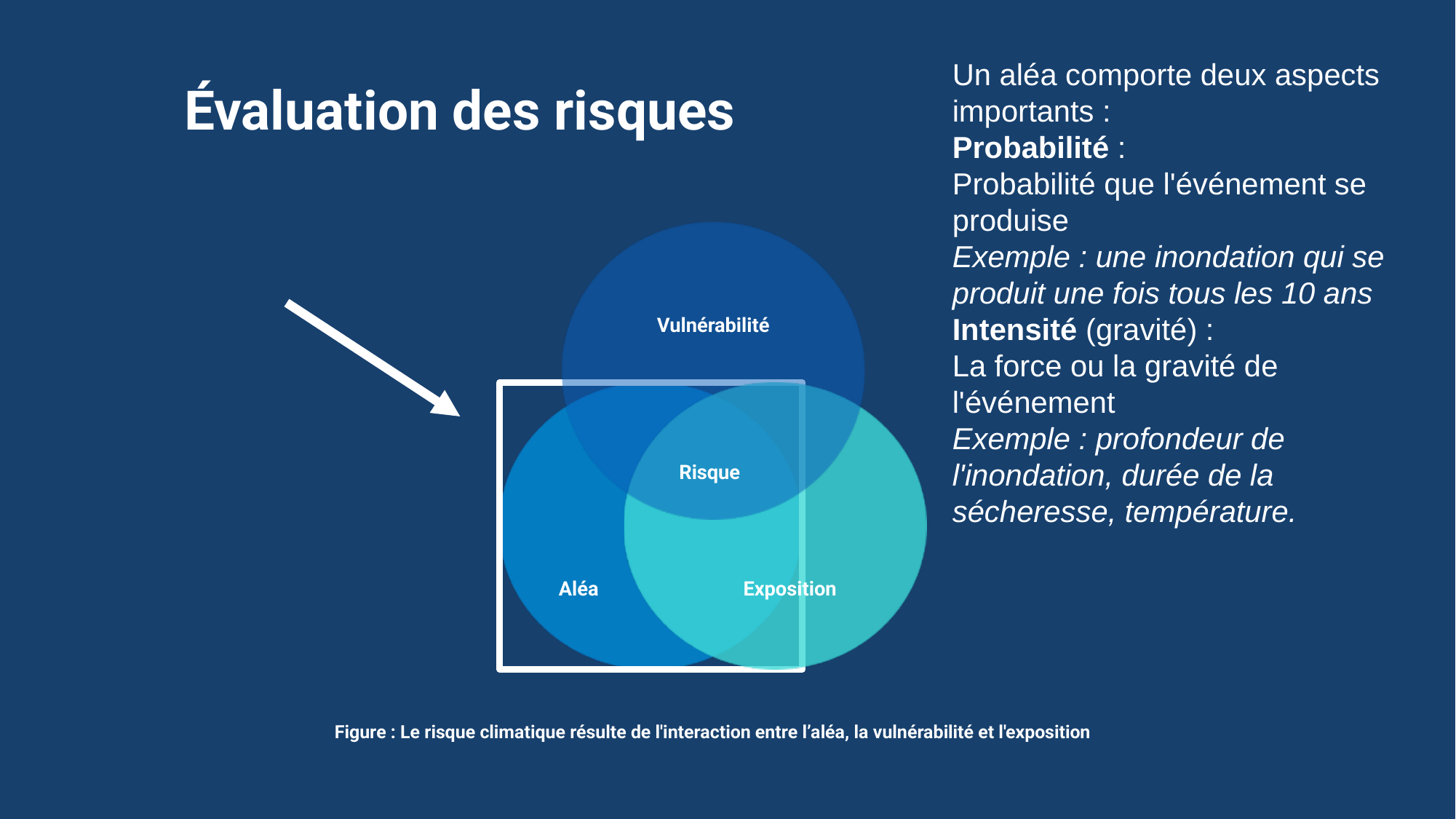

Évaluation des risques
Un aléa comporte deux aspects importants :
Probabilité :
Probabilité que l'événement se produise
Exemple : une inondation qui se produit une fois tous les 10 ans
Intensité (gravité) :
La force ou la gravité de l'événement
Exemple : profondeur de l'inondation, durée de la sécheresse, température.

Vulnérabilité

Risque
Aléa
Exposition
Figure : Le risque climatique résulte de l'interaction entre l’aléa, la vulnérabilité et l'exposition
18